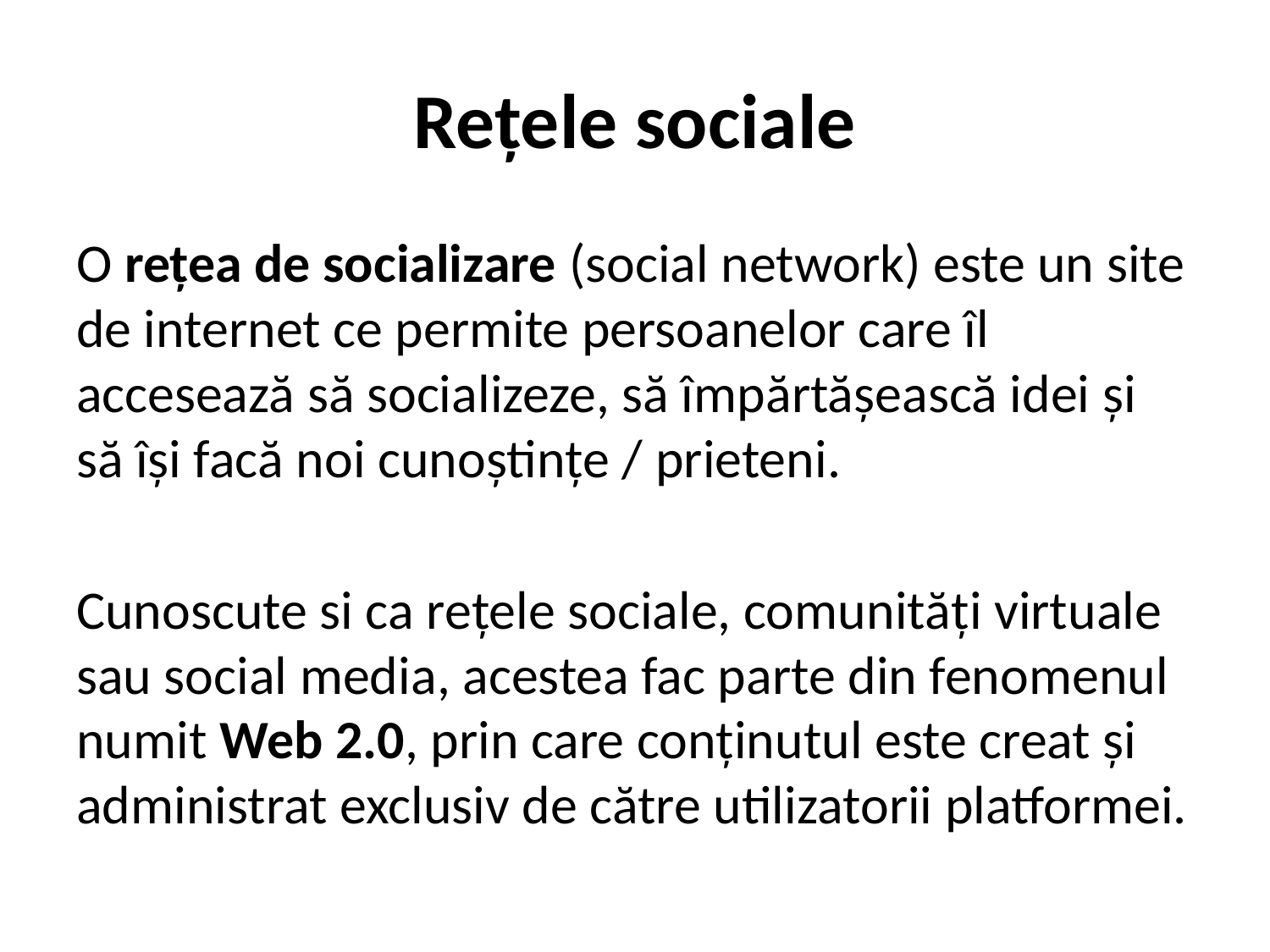

# Rețele sociale
O rețea de socializare (social network) este un site de internet ce permite persoanelor care îl accesează să socializeze, să împărtășească idei și să își facă noi cunoștințe / prieteni.

Cunoscute si ca rețele sociale, comunități virtuale sau social media, acestea fac parte din fenomenul numit Web 2.0, prin care conținutul este creat și administrat exclusiv de către utilizatorii platformei.